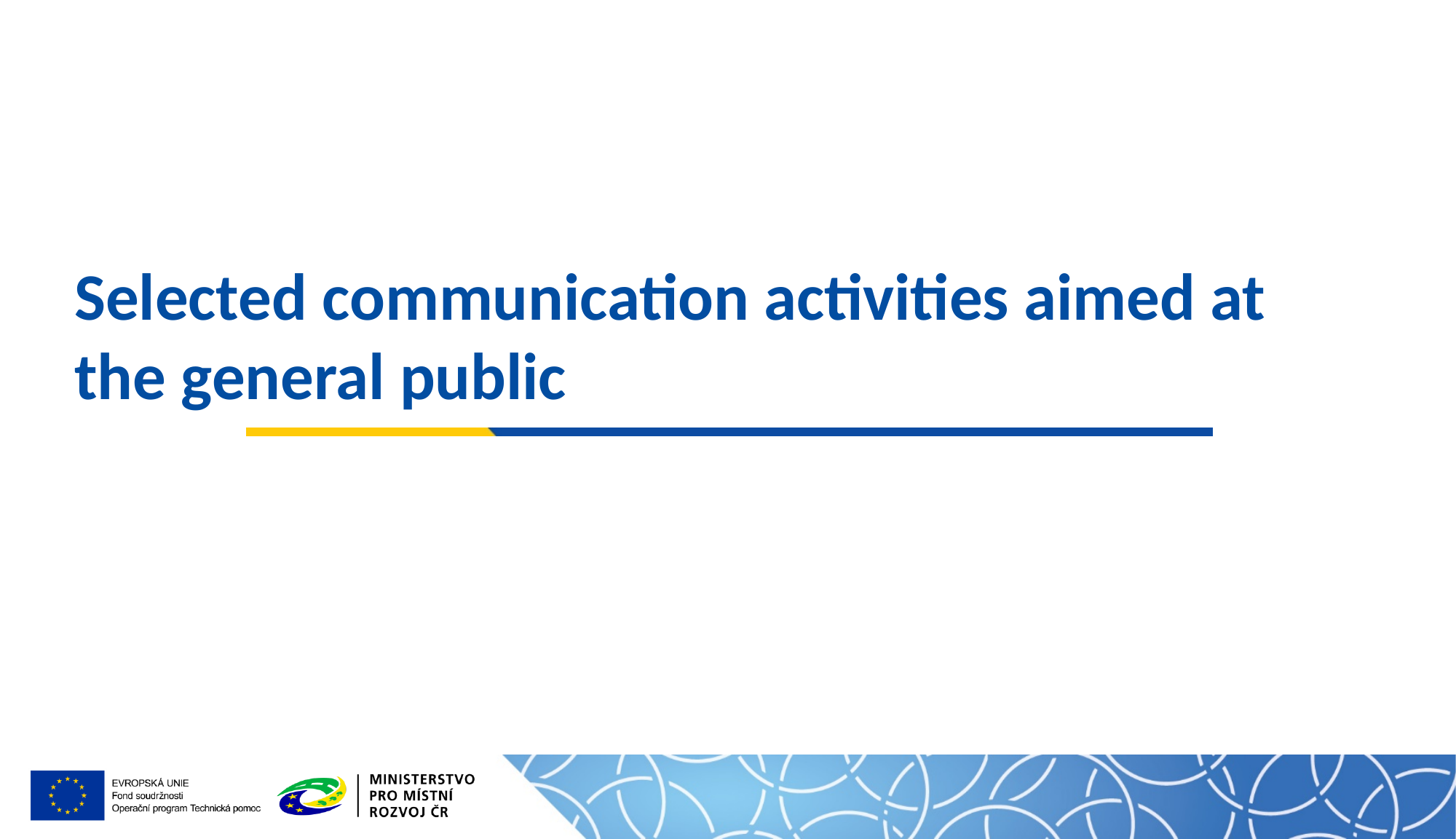

# Selected communication activities aimed at the general public